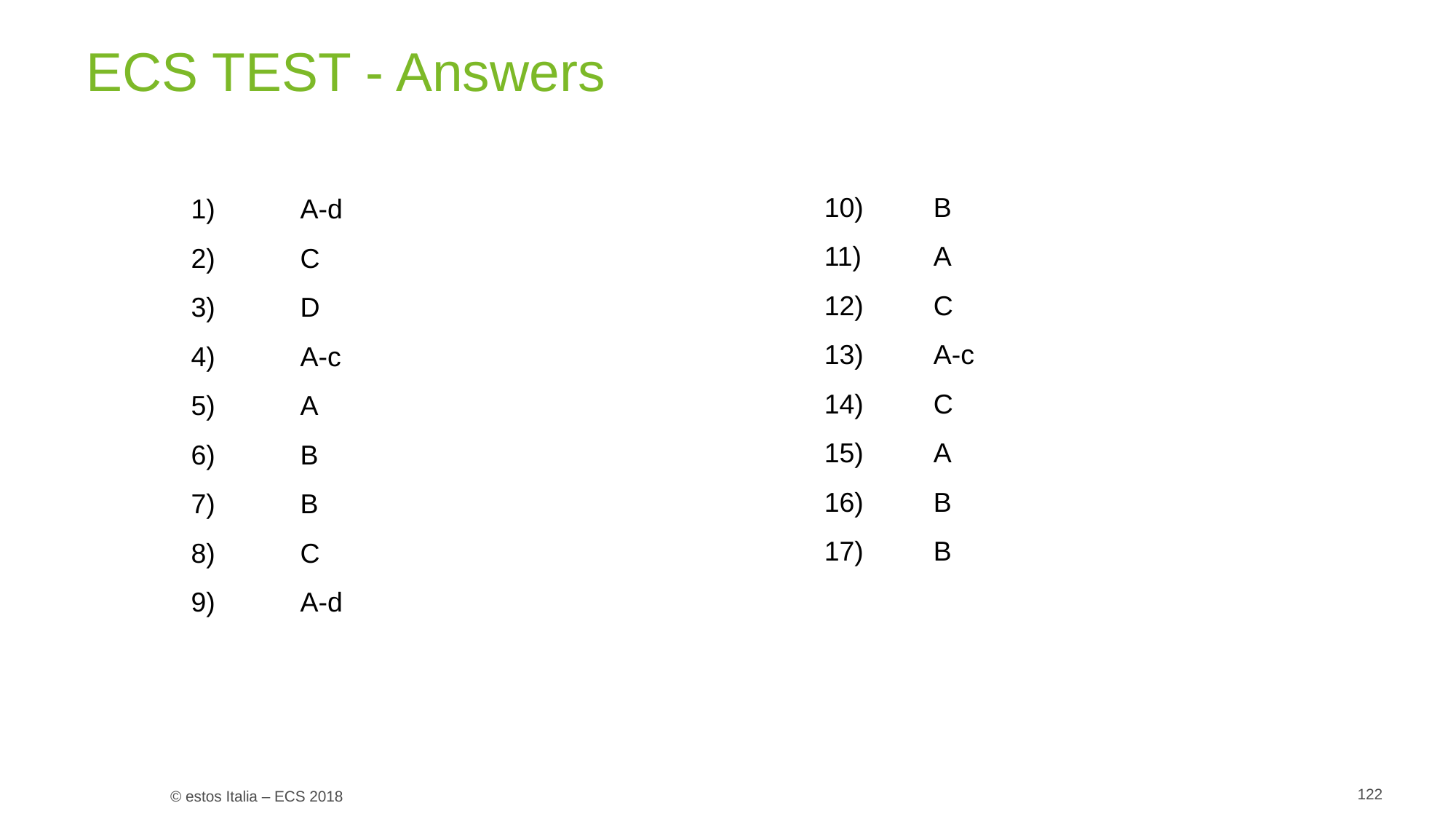

# ECS TEST - Answers
10)	B
11)	A
12)	C
13)	A-c
14)	C
15)	A
16)	B
17)	B
1)	A-d
2)	C
3)	D
4)	A-c
5)	A
6)	B
7)	B
8)	C
9)	A-d

122
© estos Italia – ECS 2018